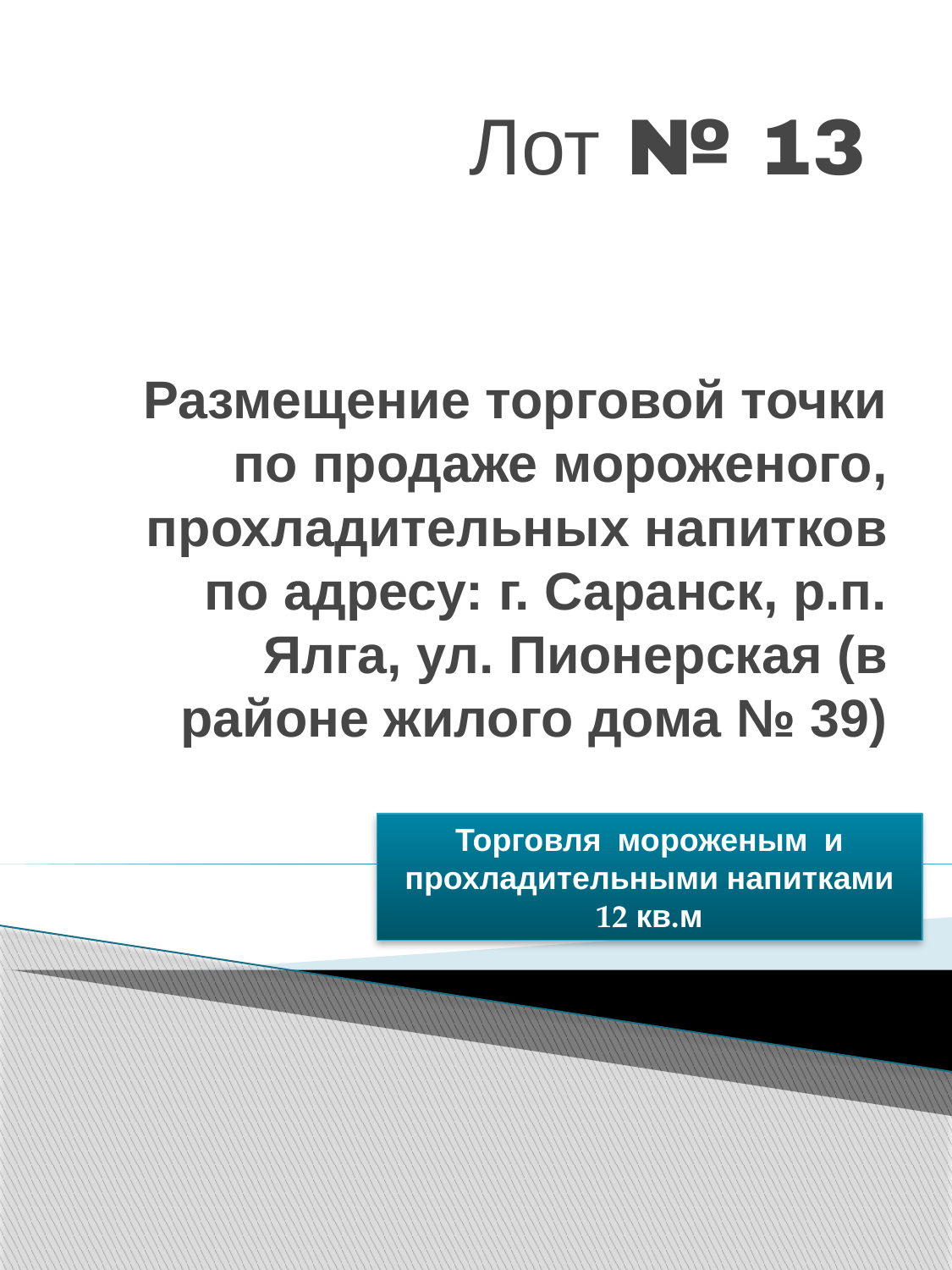

Лот № 13
# Размещение торговой точки по продаже мороженого, прохладительных напитков по адресу: г. Саранск, р.п. Ялга, ул. Пионерская (в районе жилого дома № 39)
Торговля  мороженым  и прохладительными напитками 12 кв.м